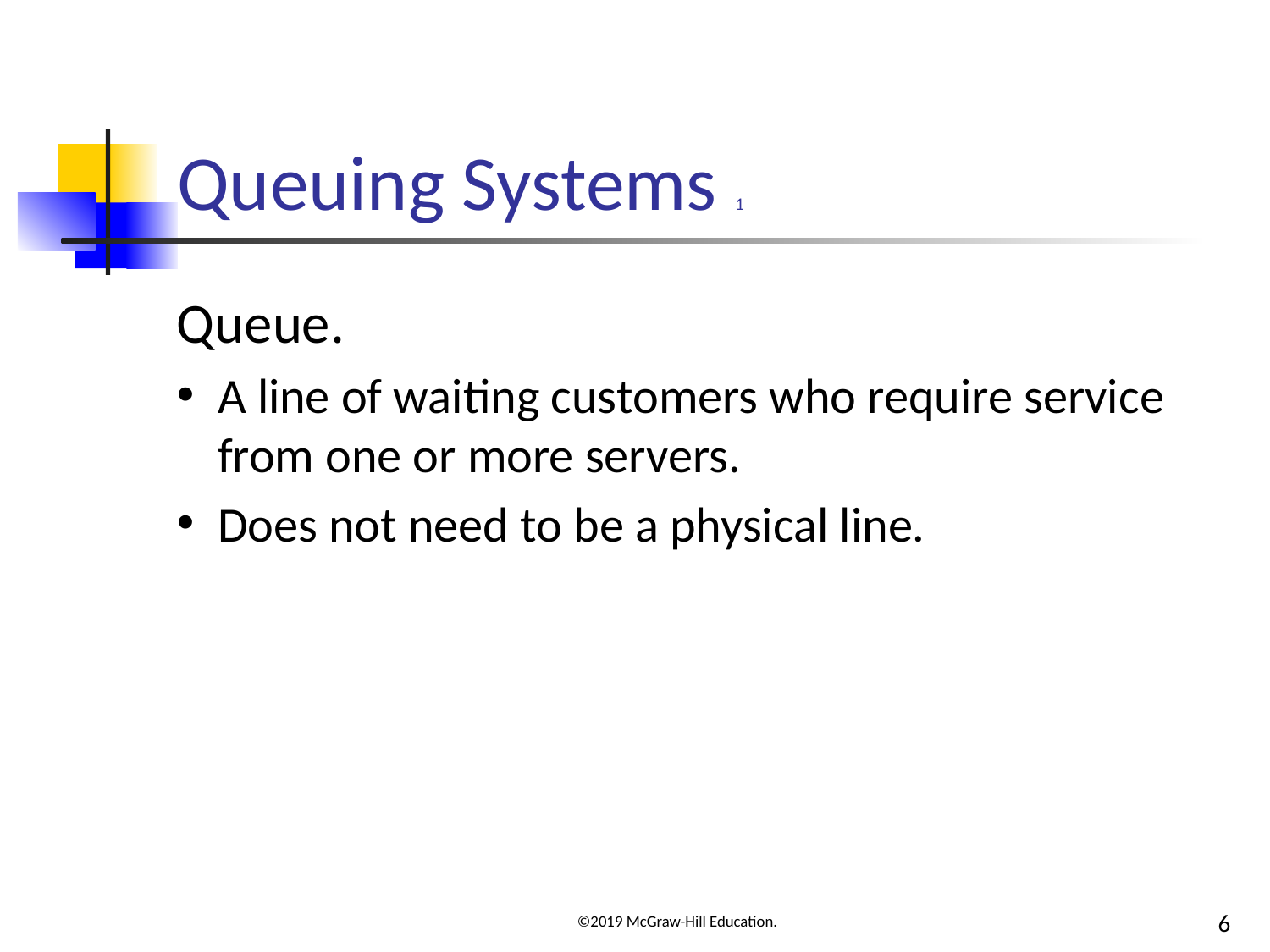

# Queuing Systems 1
Queue.
A line of waiting customers who require service from one or more servers.
Does not need to be a physical line.